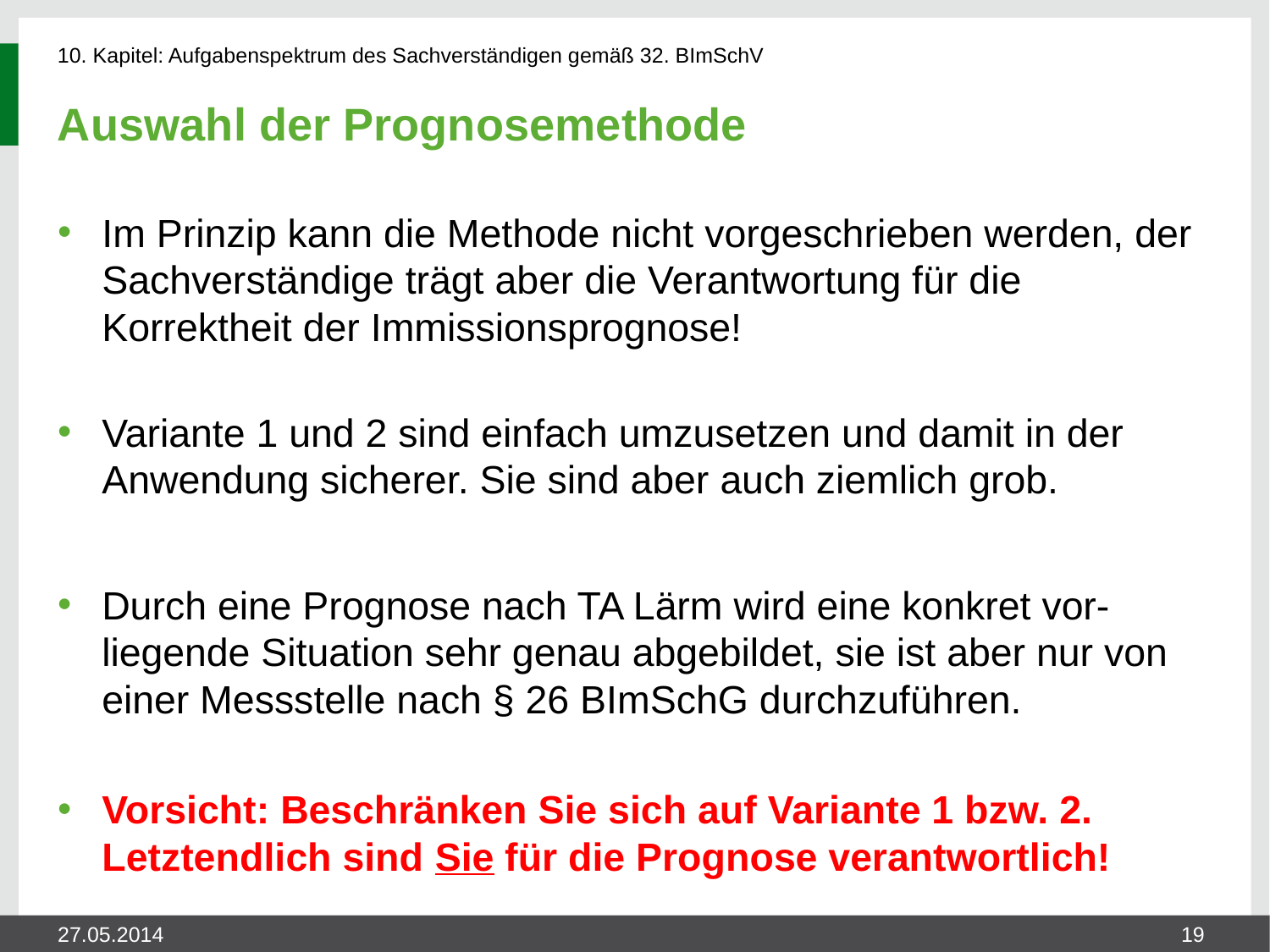

# Auswahl der Prognosemethode
Im Prinzip kann die Methode nicht vorgeschrieben werden, der Sachverständige trägt aber die Verantwortung für die Korrektheit der Immissionsprognose!

Variante 1 und 2 sind einfach umzusetzen und damit in der Anwendung sicherer. Sie sind aber auch ziemlich grob.

Durch eine Prognose nach TA Lärm wird eine konkret vor-liegende Situation sehr genau abgebildet, sie ist aber nur von einer Messstelle nach § 26 BImSchG durchzuführen.

Vorsicht: Beschränken Sie sich auf Variante 1 bzw. 2. Letztendlich sind Sie für die Prognose verantwortlich!

27.05.2014
19